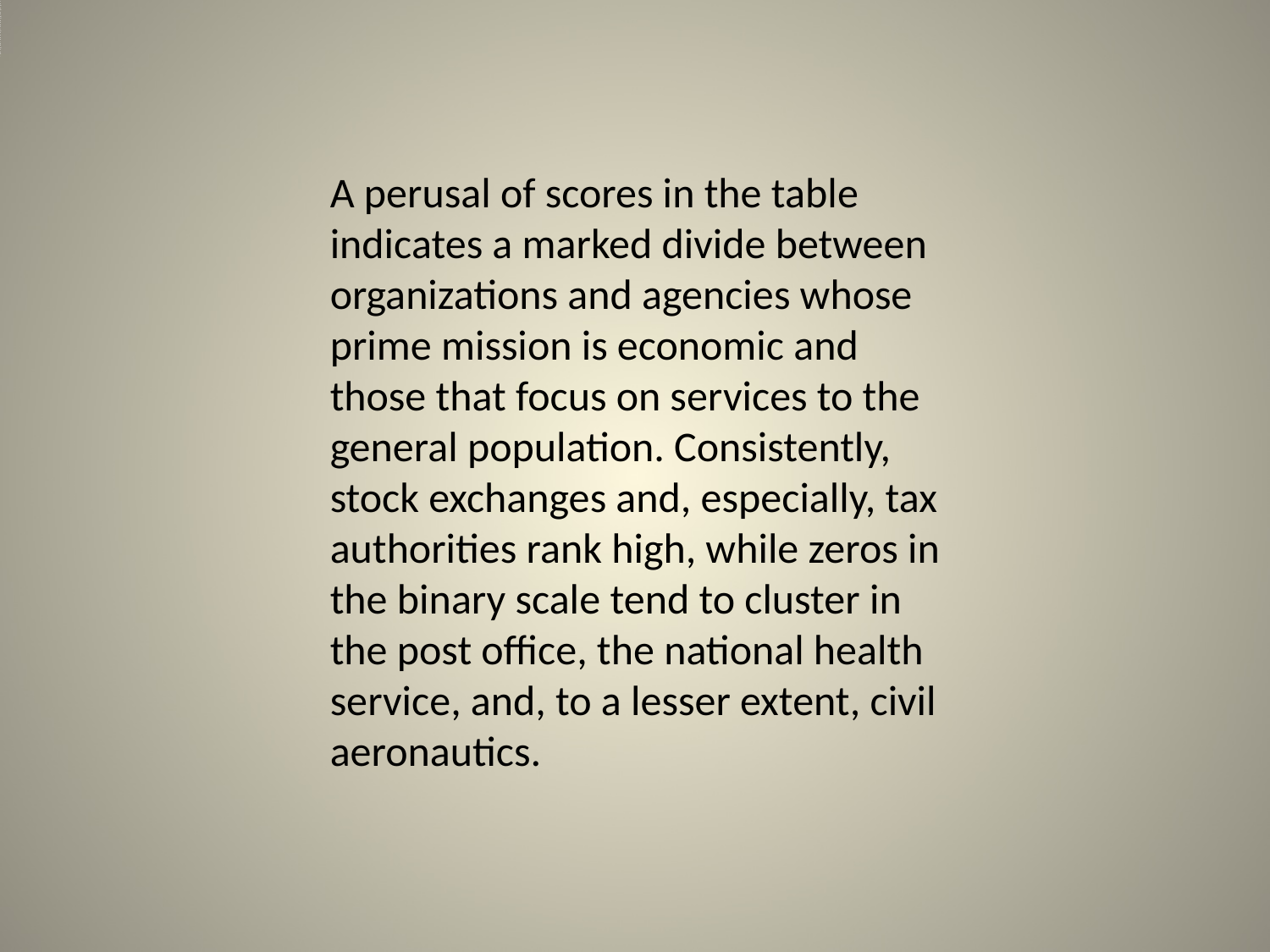

# A perusal of scores in the table indicates a marked divide between organizati...
A perusal of scores in the table indicates a marked divide between organizations and agencies whose prime mission is economic and those that focus on services to the general population. Consistently, stock exchanges and, especially, tax authorities rank high, while zeros in the binary scale tend to cluster in the post office, the national health service, and, to a lesser extent, civil aeronautics.